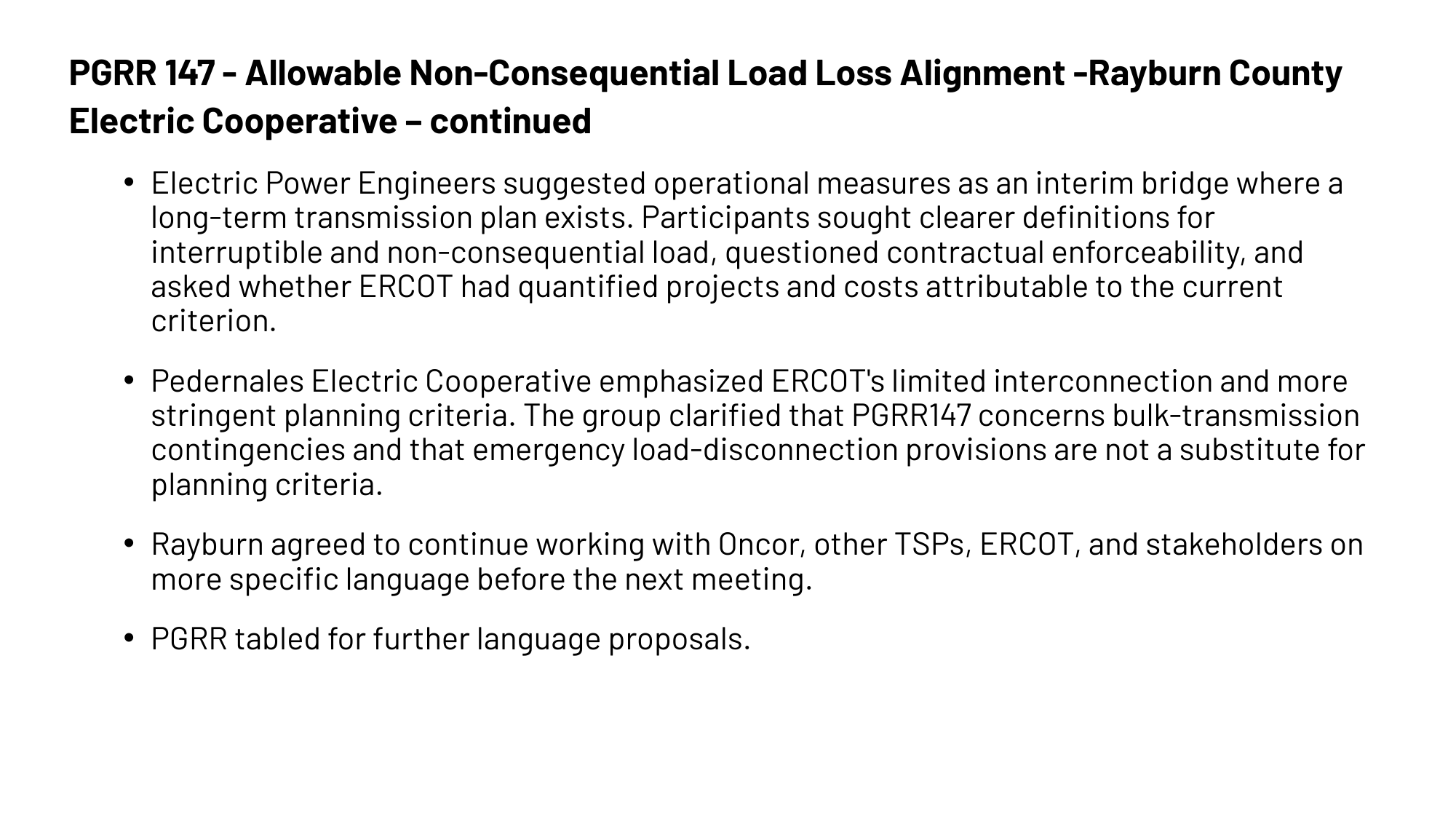

PGRR 147 - Allowable Non-Consequential Load Loss Alignment -Rayburn County Electric Cooperative – continued
Electric Power Engineers suggested operational measures as an interim bridge where a long-term transmission plan exists. Participants sought clearer definitions for interruptible and non-consequential load, questioned contractual enforceability, and asked whether ERCOT had quantified projects and costs attributable to the current criterion.
Pedernales Electric Cooperative emphasized ERCOT's limited interconnection and more stringent planning criteria. The group clarified that PGRR147 concerns bulk-transmission contingencies and that emergency load-disconnection provisions are not a substitute for planning criteria.
Rayburn agreed to continue working with Oncor, other TSPs, ERCOT, and stakeholders on more specific language before the next meeting.
PGRR tabled for further language proposals.